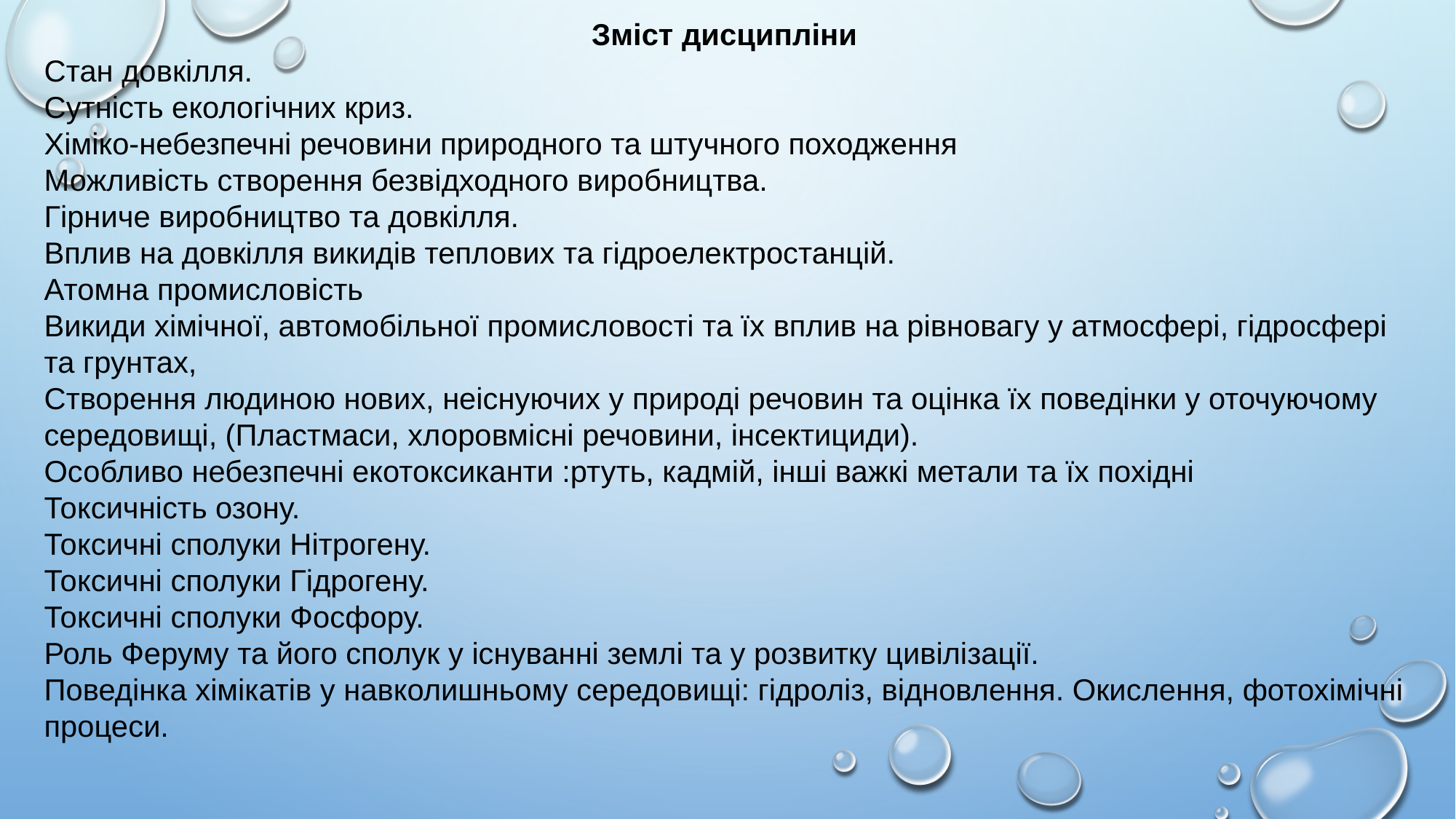

Зміст дисципліни
Стан довкілля.
Сутність екологічних криз.
Хіміко-небезпечні речовини природного та штучного походження
Можливість створення безвідходного виробництва.
Гірниче виробництво та довкілля.
Вплив на довкілля викидів теплових та гідроелектростанцій.
Атомна промисловість
Викиди хімічної, автомобільної промисловості та їх вплив на рівновагу у атмосфері, гідросфері та грунтах,
Створення людиною нових, неіснуючих у природі речовин та оцінка їх поведінки у оточуючому середовищі, (Пластмаси, хлоровмісні речовини, інсектициди).
Особливо небезпечні екотоксиканти :ртуть, кадмій, інші важкі метали та їх похідні
Токсичність озону.
Токсичні сполуки Нітрогену.
Токсичні сполуки Гідрогену.
Токсичні сполуки Фосфору.
Роль Феруму та його сполук у існуванні землі та у розвитку цивілізації.
Поведінка хімікатів у навколишньому середовищі: гідроліз, відновлення. Окислення, фотохімічні процеси.